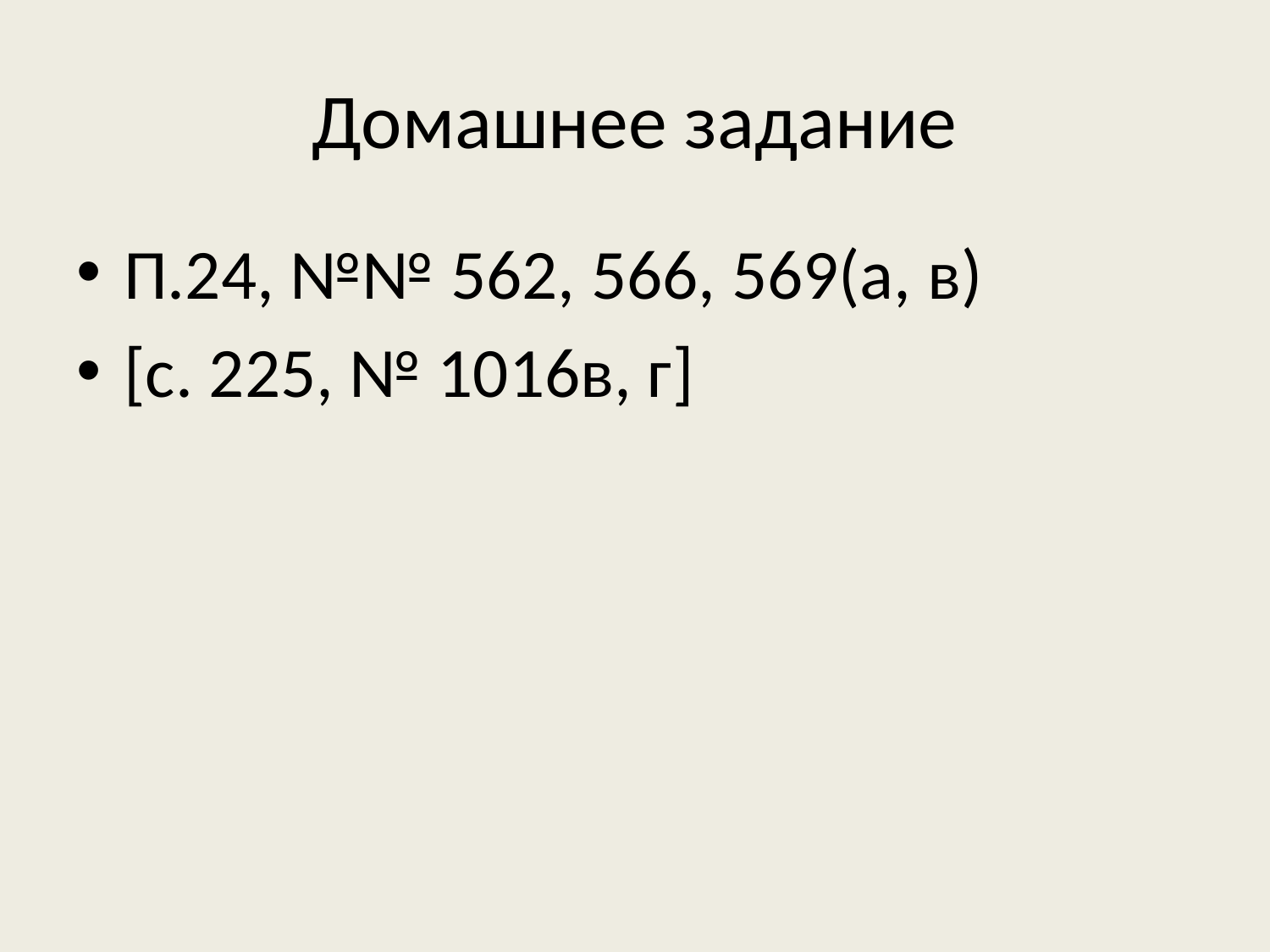

# Домашнее задание
П.24, №№ 562, 566, 569(а, в)
[с. 225, № 1016в, г]